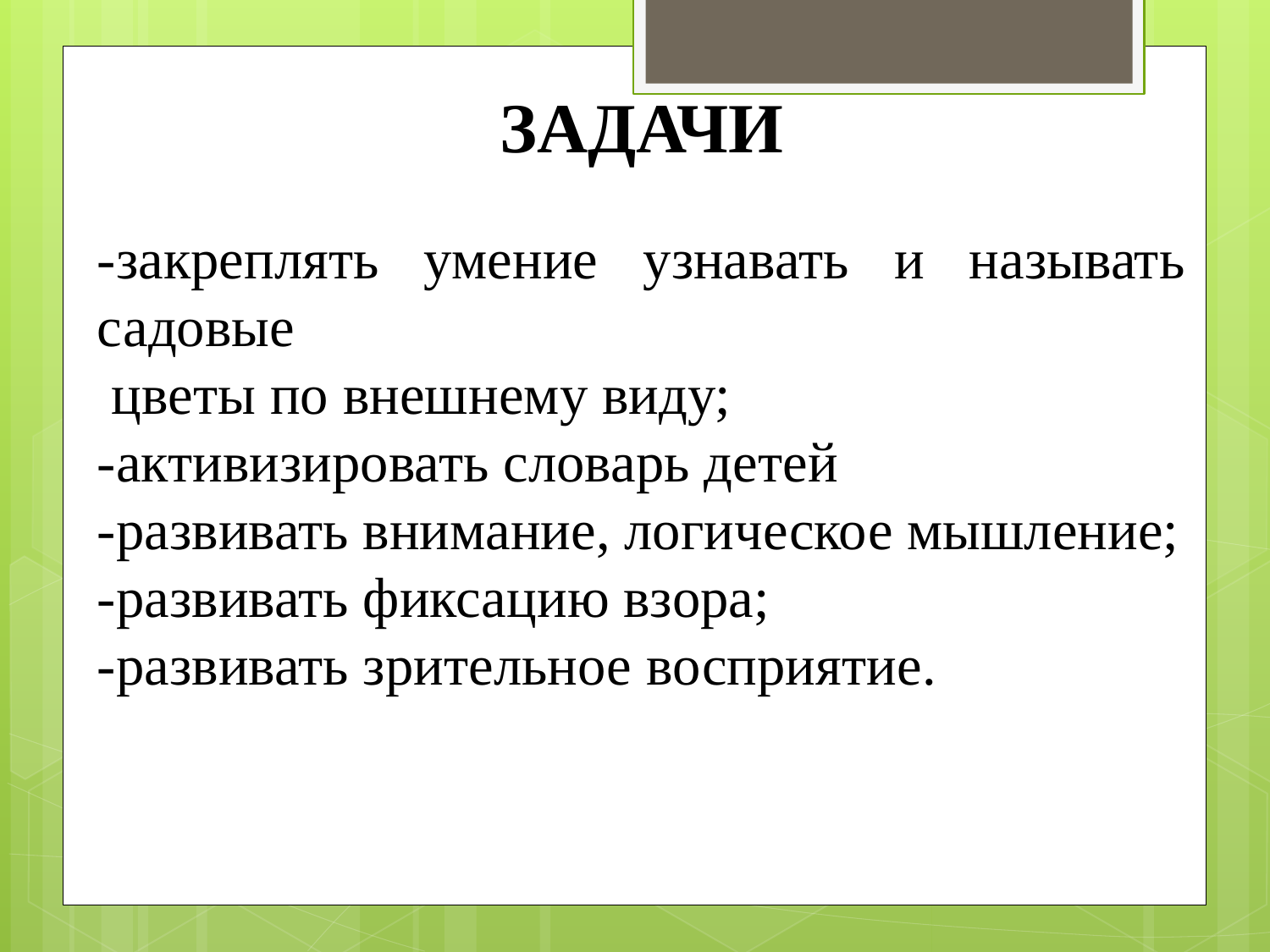

ЗАДАЧИ
-закреплять умение узнавать и называть садовые
 цветы по внешнему виду;
-активизировать словарь детей
-развивать внимание, логическое мышление;
-развивать фиксацию взора;
-развивать зрительное восприятие.